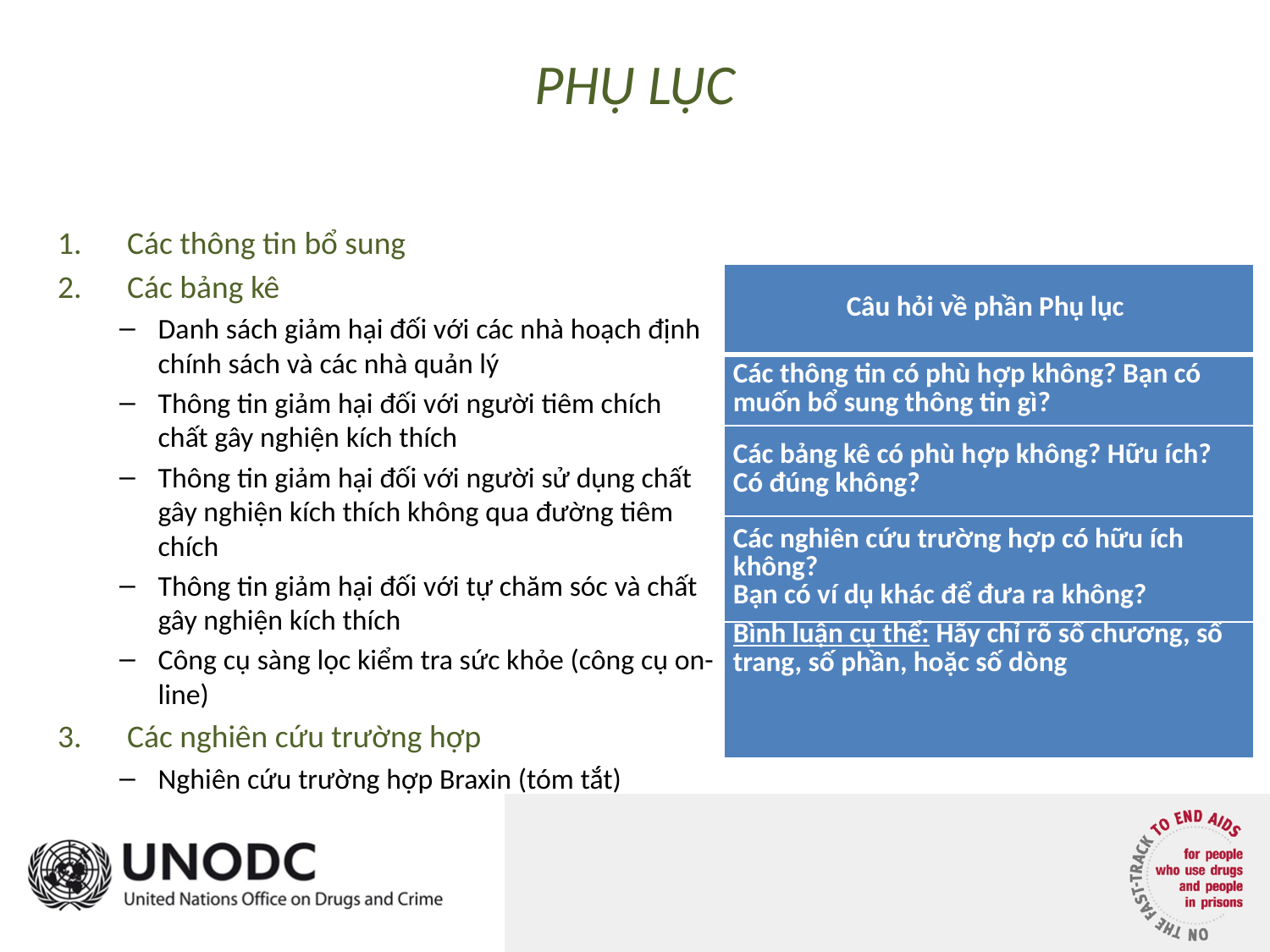

# PHỤ LỤC
Các thông tin bổ sung
Các bảng kê
Danh sách giảm hại đối với các nhà hoạch định chính sách và các nhà quản lý
Thông tin giảm hại đối với người tiêm chích chất gây nghiện kích thích
Thông tin giảm hại đối với người sử dụng chất gây nghiện kích thích không qua đường tiêm chích
Thông tin giảm hại đối với tự chăm sóc và chất gây nghiện kích thích
Công cụ sàng lọc kiểm tra sức khỏe (công cụ on-line)
Các nghiên cứu trường hợp
Nghiên cứu trường hợp Braxin (tóm tắt)
| Câu hỏi về phần Phụ lục |
| --- |
| Các thông tin có phù hợp không? Bạn có muốn bổ sung thông tin gì? |
| Các bảng kê có phù hợp không? Hữu ích? Có đúng không? |
| Các nghiên cứu trường hợp có hữu ích không? Bạn có ví dụ khác để đưa ra không? |
| Bình luận cụ thể: Hãy chỉ rõ số chương, số trang, số phần, hoặc số dòng |